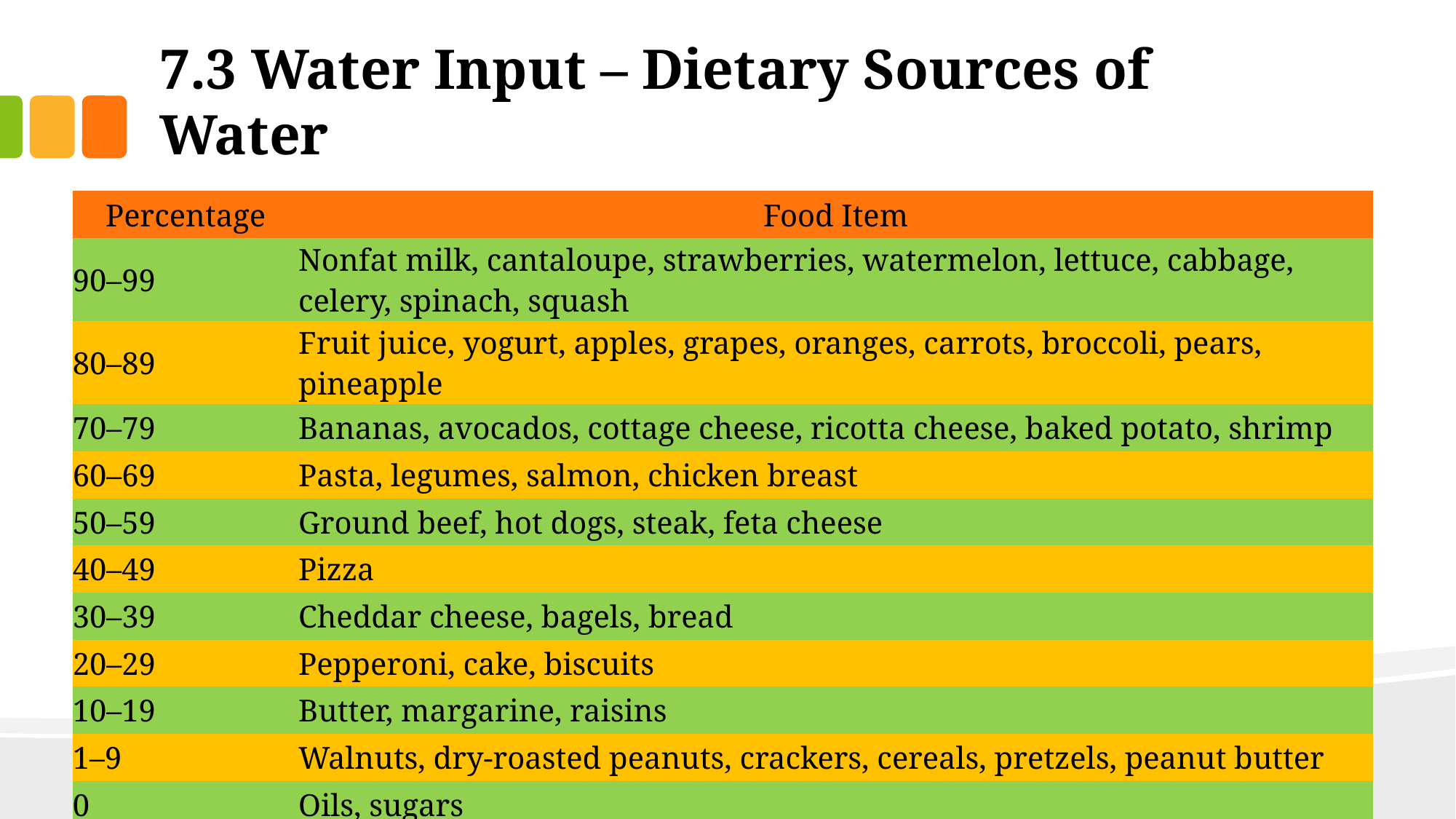

# 7.3 Water Input – Dietary Sources of Water
| Percentage | Food Item |
| --- | --- |
| 90–99 | Nonfat milk, cantaloupe, strawberries, watermelon, lettuce, cabbage, celery, spinach, squash |
| 80–89 | Fruit juice, yogurt, apples, grapes, oranges, carrots, broccoli, pears, pineapple |
| 70–79 | Bananas, avocados, cottage cheese, ricotta cheese, baked potato, shrimp |
| 60–69 | Pasta, legumes, salmon, chicken breast |
| 50–59 | Ground beef, hot dogs, steak, feta cheese |
| 40–49 | Pizza |
| 30–39 | Cheddar cheese, bagels, bread |
| 20–29 | Pepperoni, cake, biscuits |
| 10–19 | Butter, margarine, raisins |
| 1–9 | Walnuts, dry-roasted peanuts, crackers, cereals, pretzels, peanut butter |
| 0 | Oils, sugars |